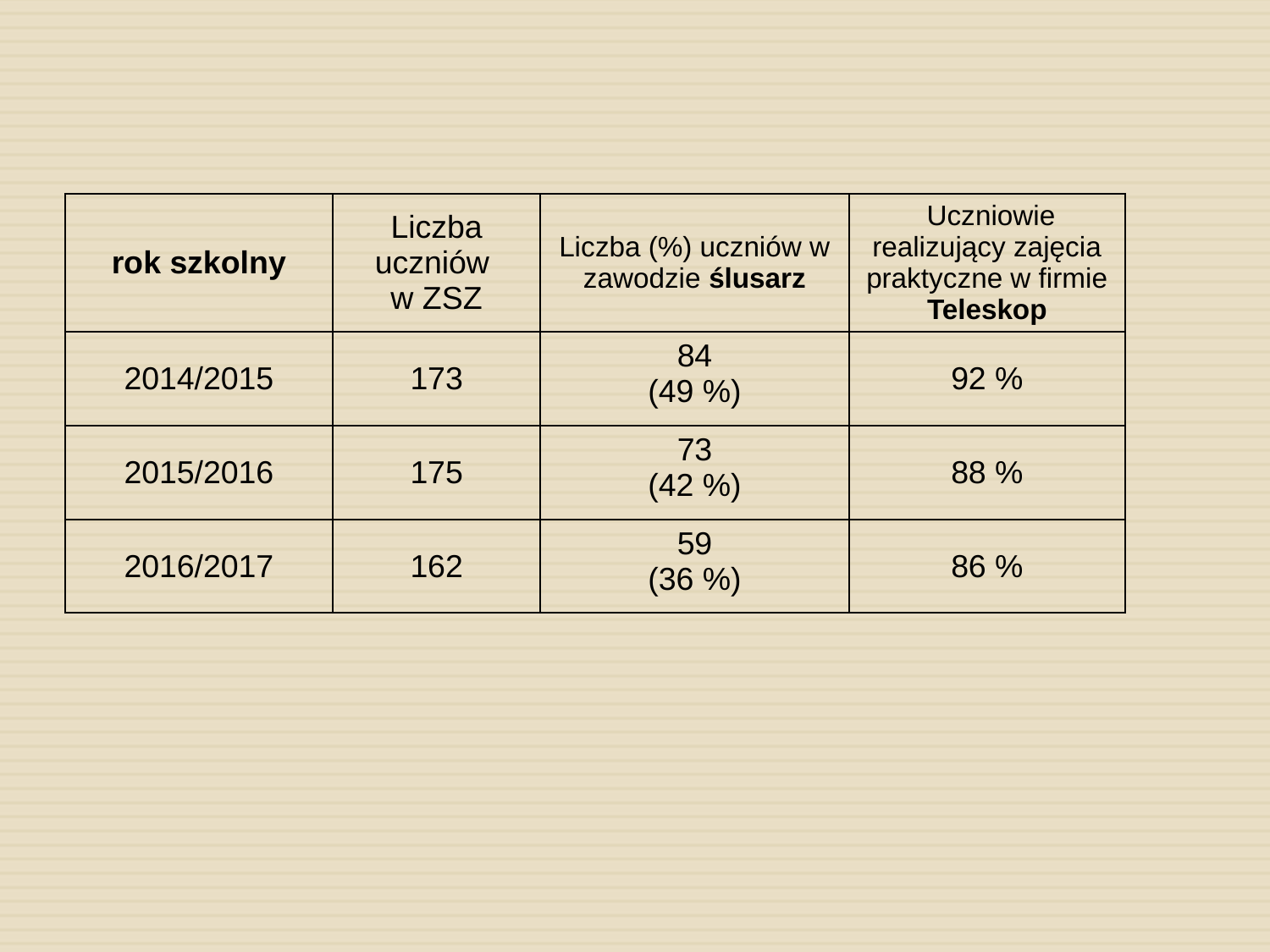

| rok szkolny | Liczba uczniów w ZSZ | Liczba (%) uczniów w zawodzie ślusarz | Uczniowie realizujący zajęcia praktyczne w firmie Teleskop |
| --- | --- | --- | --- |
| 2014/2015 | 173 | 84 (49 %) | 92 % |
| 2015/2016 | 175 | 73 (42 %) | 88 % |
| 2016/2017 | 162 | 59 (36 %) | 86 % |